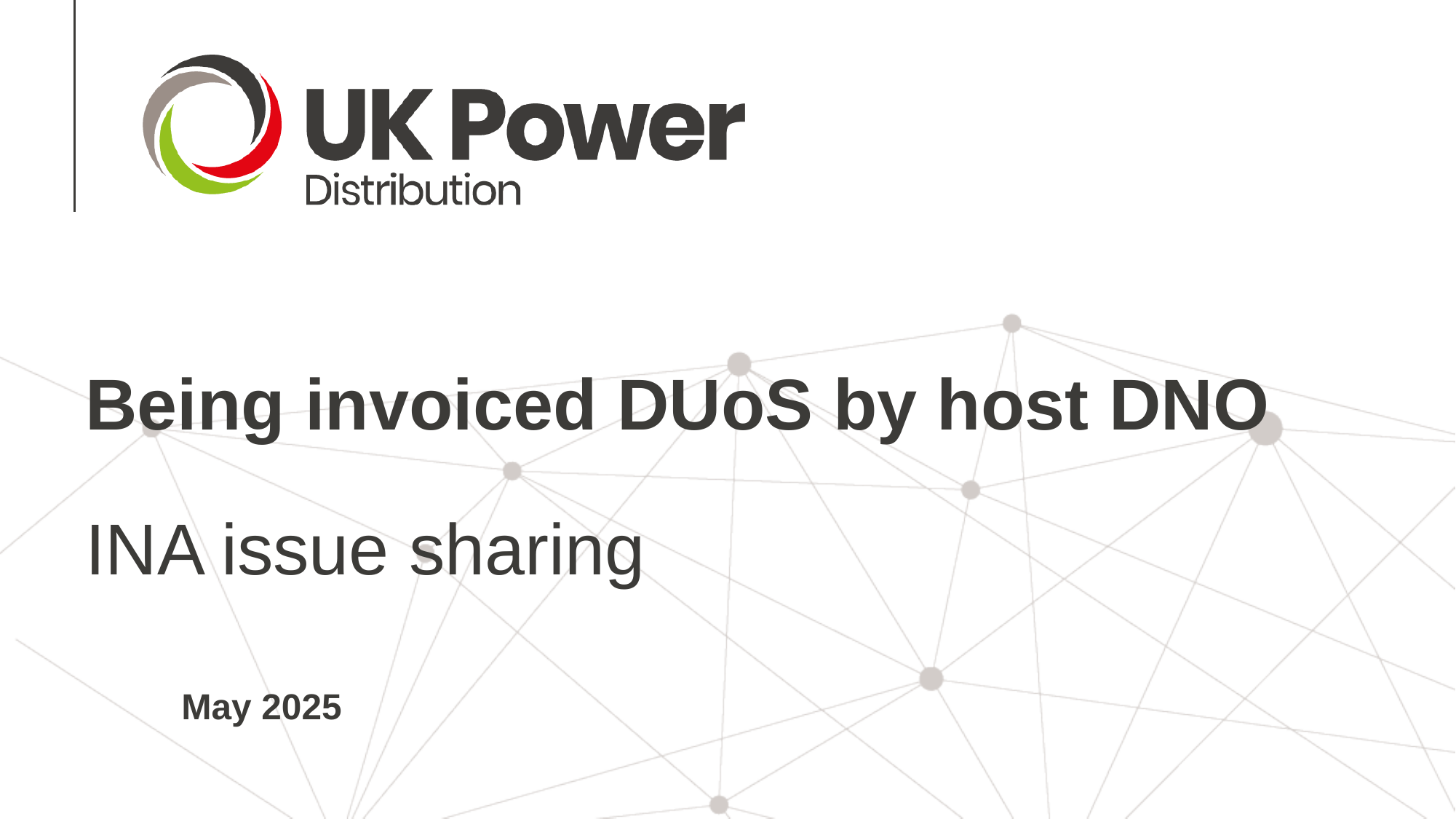

# Being invoiced DUoS by host DNO INA issue sharing May 2025